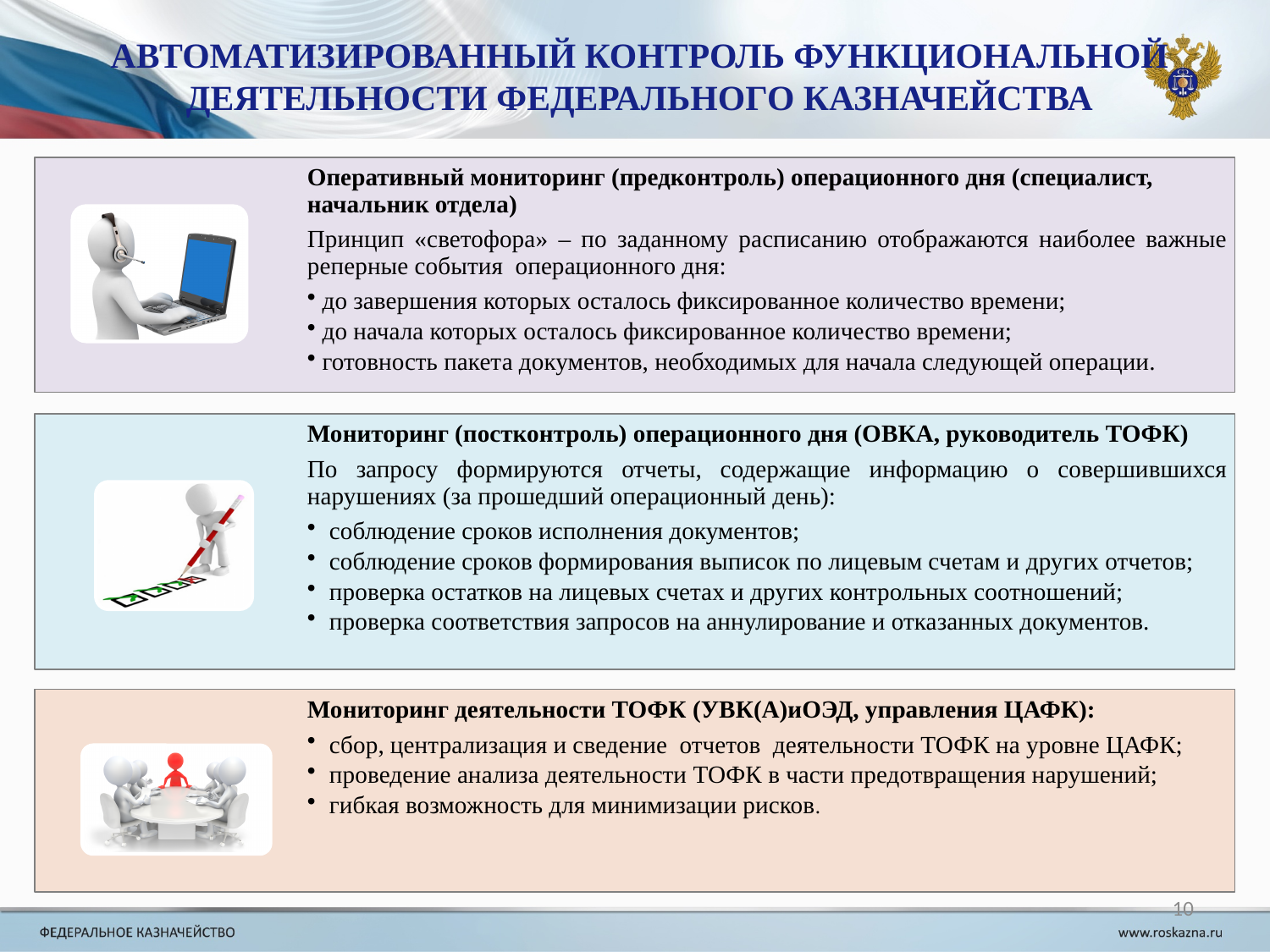

АВТОМАТИЗИРОВАННЫЙ КОНТРОЛЬ ФУНКЦИОНАЛЬНОЙ ДЕЯТЕЛЬНОСТИ ФЕДЕРАЛЬНОГО КАЗНАЧЕЙСТВА
Оперативный мониторинг (предконтроль) операционного дня (специалист, начальник отдела)
Принцип «светофора» – по заданному расписанию отображаются наиболее важные реперные события  операционного дня:
 до завершения которых осталось фиксированное количество времени;
 до начала которых осталось фиксированное количество времени;
 готовность пакета документов, необходимых для начала следующей операции.
Мониторинг (постконтроль) операционного дня (ОВКА, руководитель ТОФК)
По запросу формируются отчеты, содержащие информацию о совершившихся нарушениях (за прошедший операционный день):
 соблюдение сроков исполнения документов;
 соблюдение сроков формирования выписок по лицевым счетам и других отчетов;
 проверка остатков на лицевых счетах и других контрольных соотношений;
 проверка соответствия запросов на аннулирование и отказанных документов.
Мониторинг деятельности ТОФК (УВК(А)иОЭД, управления ЦАФК):
 сбор, централизация и сведение  отчетов  деятельности ТОФК на уровне ЦАФК;
 проведение анализа деятельности ТОФК в части предотвращения нарушений;
 гибкая возможность для минимизации рисков.
10